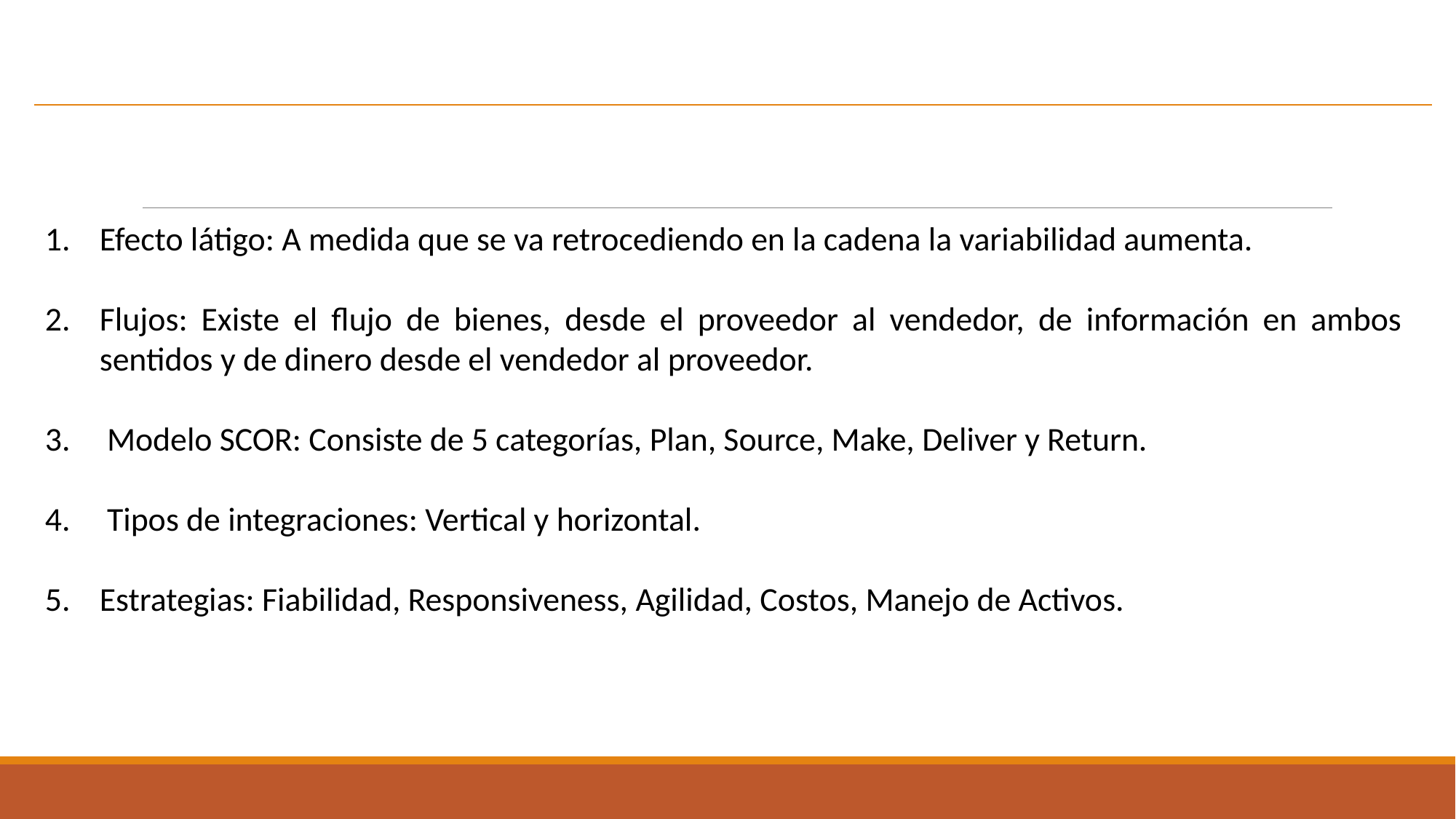

Efecto látigo: A medida que se va retrocediendo en la cadena la variabilidad aumenta.

Flujos: Existe el flujo de bienes, desde el proveedor al vendedor, de información en ambos sentidos y de dinero desde el vendedor al proveedor.

 Modelo SCOR: Consiste de 5 categorías, Plan, Source, Make, Deliver y Return.

 Tipos de integraciones: Vertical y horizontal.

Estrategias: Fiabilidad, Responsiveness, Agilidad, Costos, Manejo de Activos.